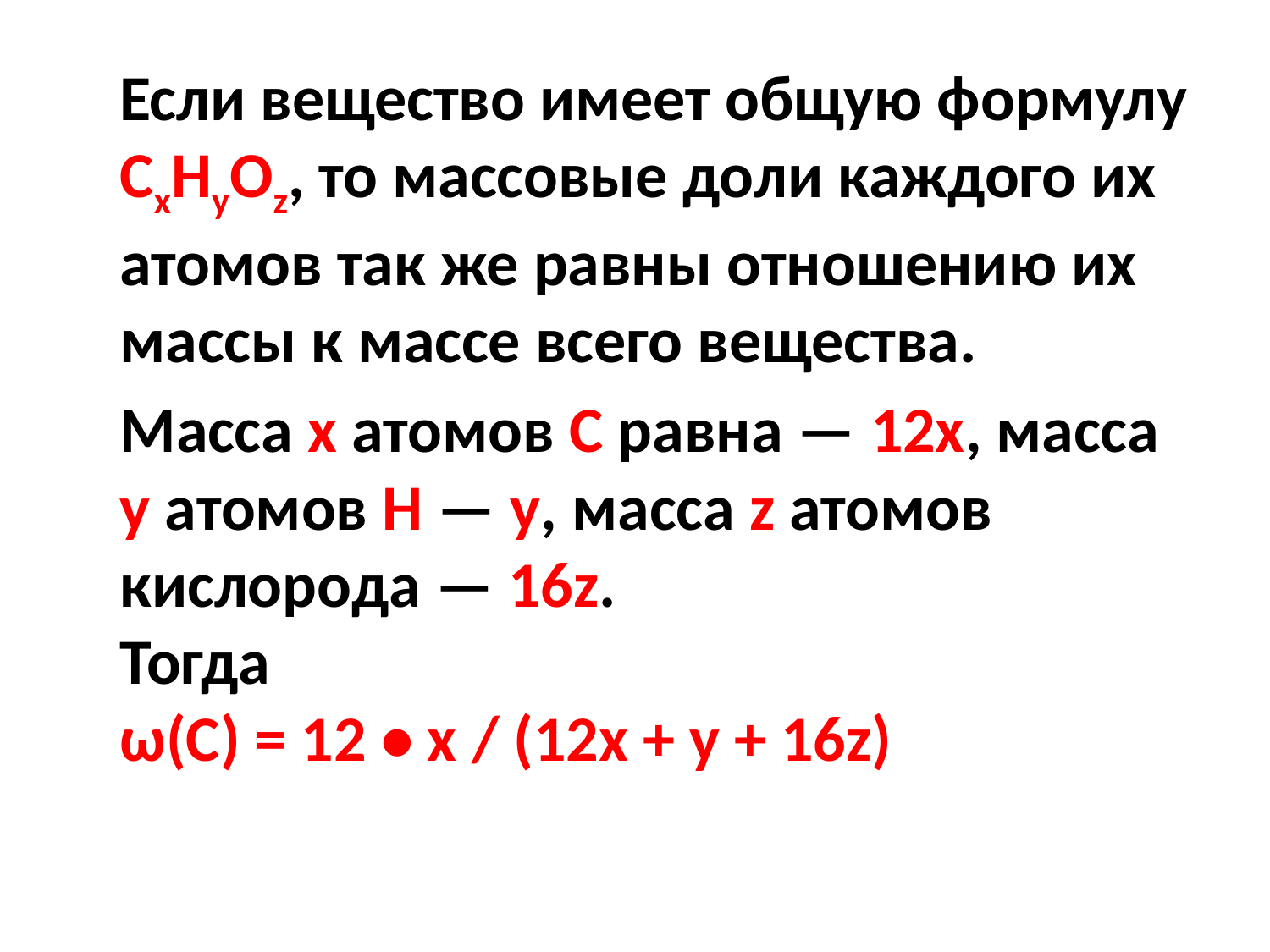

Если вещество имеет общую формулу СхНуОz, то массовые доли каждого их атомов так же равны отношению их массы к массе всего вещества.
   Масса х атомов С равна — 12х, масса у атомов Н — у, масса z атомов кислорода — 16z.
Тогда
ω(C) = 12 • х / (12х + у + 16z)